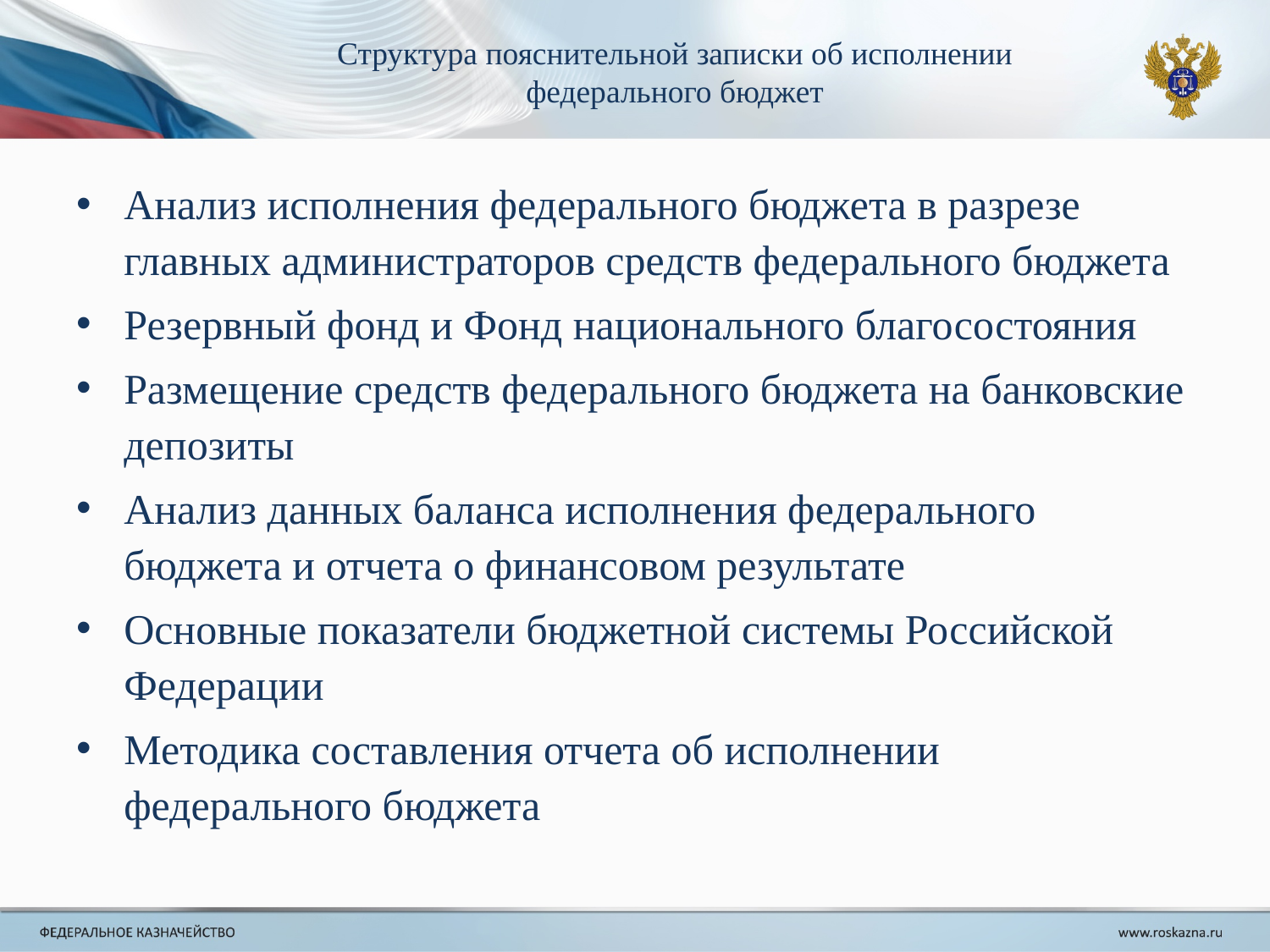

Структура пояснительной записки об исполнении федерального бюджет
Анализ исполнения федерального бюджета в разрезе главных администраторов средств федерального бюджета
Резервный фонд и Фонд национального благосостояния
Размещение средств федерального бюджета на банковские депозиты
Анализ данных баланса исполнения федерального бюджета и отчета о финансовом результате
Основные показатели бюджетной системы Российской Федерации
Методика составления отчета об исполнении федерального бюджета